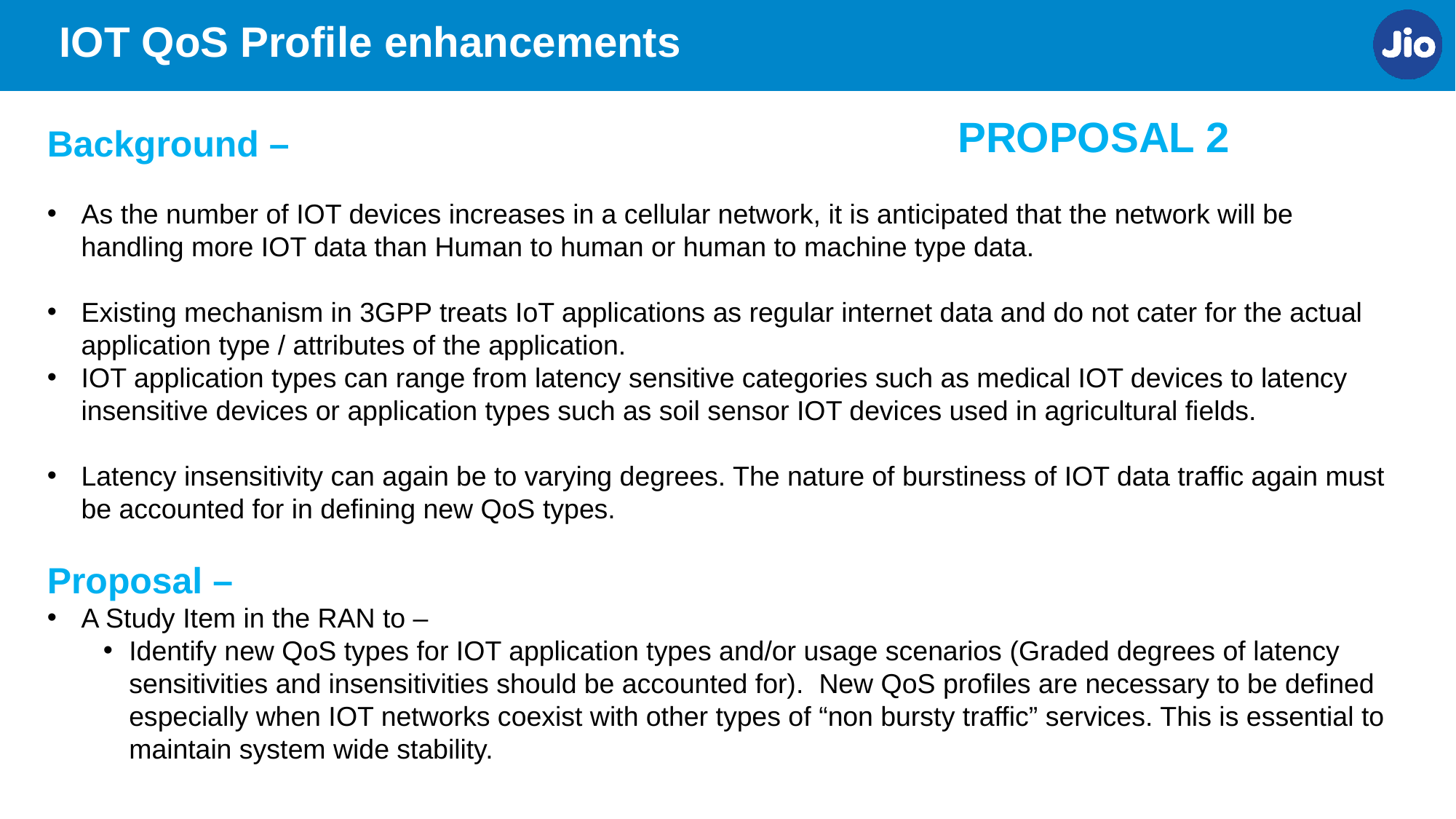

IOT QoS Profile enhancements
PROPOSAL 2
Background –

As the number of IOT devices increases in a cellular network, it is anticipated that the network will be handling more IOT data than Human to human or human to machine type data.

Existing mechanism in 3GPP treats IoT applications as regular internet data and do not cater for the actual application type / attributes of the application.
IOT application types can range from latency sensitive categories such as medical IOT devices to latency insensitive devices or application types such as soil sensor IOT devices used in agricultural fields.

Latency insensitivity can again be to varying degrees. The nature of burstiness of IOT data traffic again must be accounted for in defining new QoS types.

Proposal –
A Study Item in the RAN to –
Identify new QoS types for IOT application types and/or usage scenarios (Graded degrees of latency sensitivities and insensitivities should be accounted for).  New QoS profiles are necessary to be defined especially when IOT networks coexist with other types of “non bursty traffic” services. This is essential to maintain system wide stability.
(Full 5G NR
long way to go
can be ignored)
(We are here)
(Initial long way to go
can be ignored)